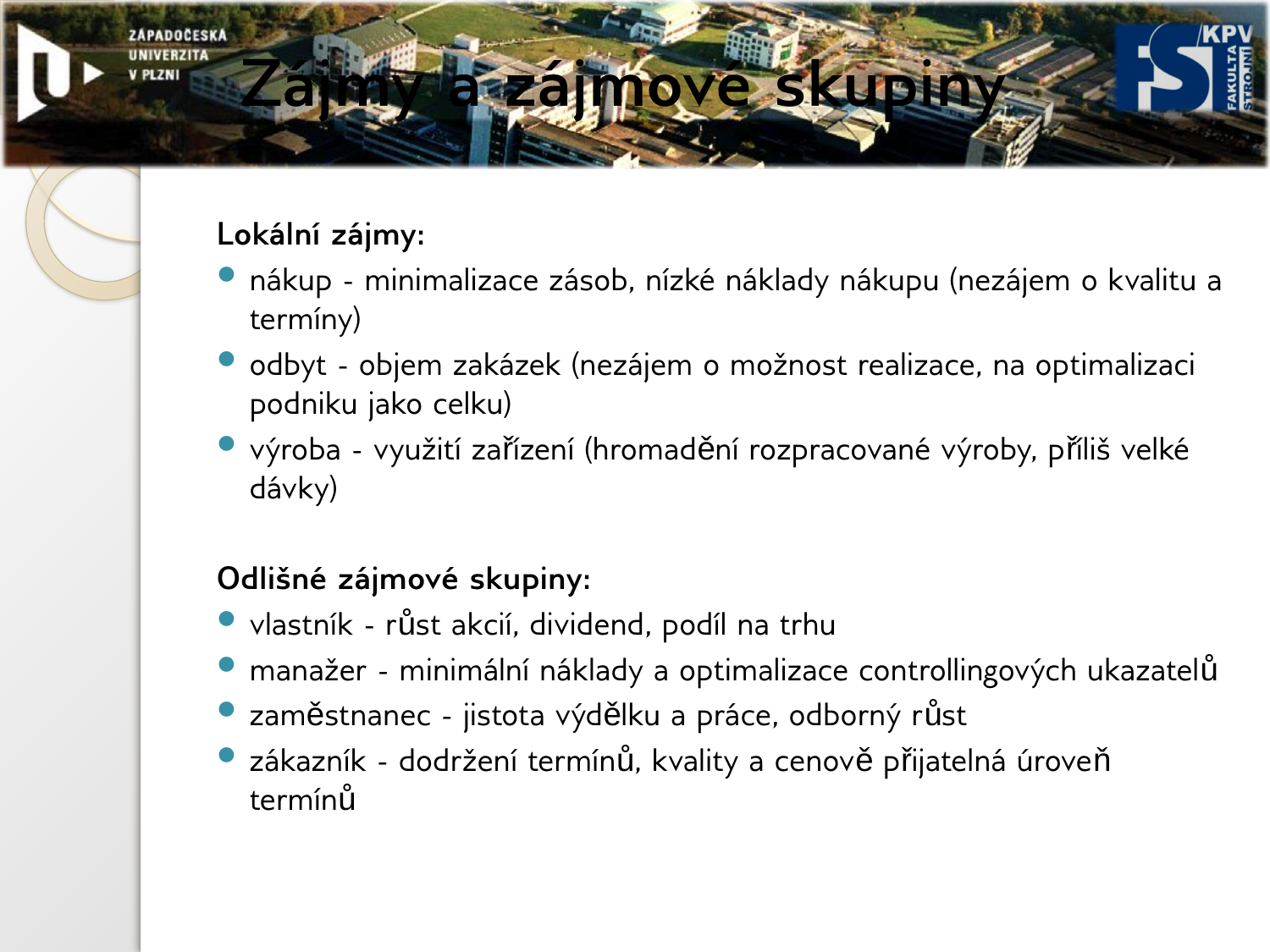

# Zájmy a zájmové skupiny
Lokální zájmy:
nákup - minimalizace zásob, nízké náklady nákupu (nezájem o kvalitu a termíny)
odbyt - objem zakázek (nezájem o možnost realizace, na optimalizaci podniku jako celku)
výroba - využití zařízení (hromadění rozpracované výroby, příliš velké dávky)

Odlišné zájmové skupiny:
vlastník - růst akcií, dividend, podíl na trhu
manažer - minimální náklady a optimalizace controllingových ukazatelů
zaměstnanec - jistota výdělku a práce, odborný růst
zákazník - dodržení termínů, kvality a cenově přijatelná úroveň termínů